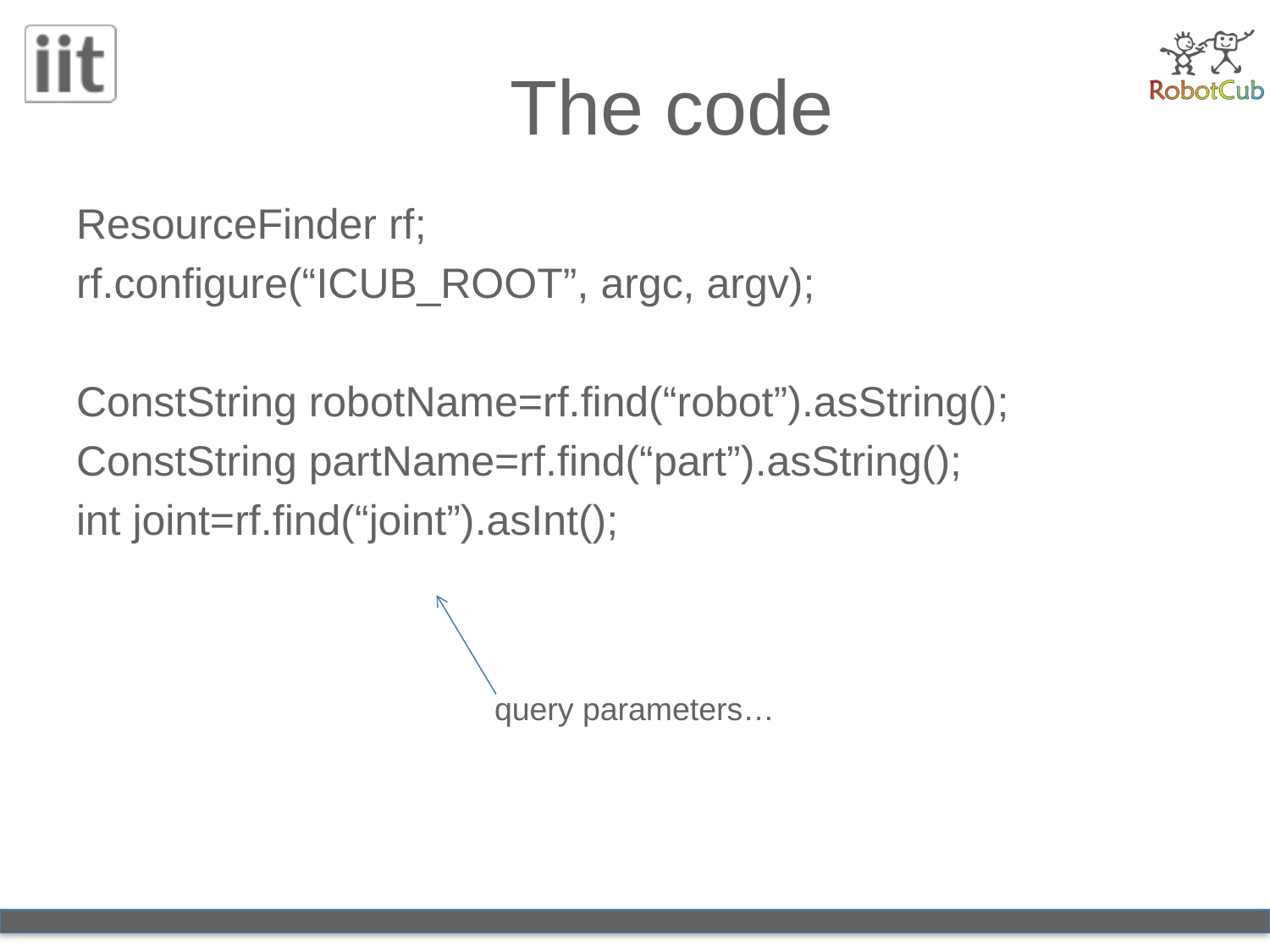

# The code
ResourceFinder rf;
rf.configure(“ICUB_ROOT”, argc, argv);

ConstString robotName=rf.find(“robot”).asString();
ConstString partName=rf.find(“part”).asString();
int joint=rf.find(“joint”).asInt();

query parameters…